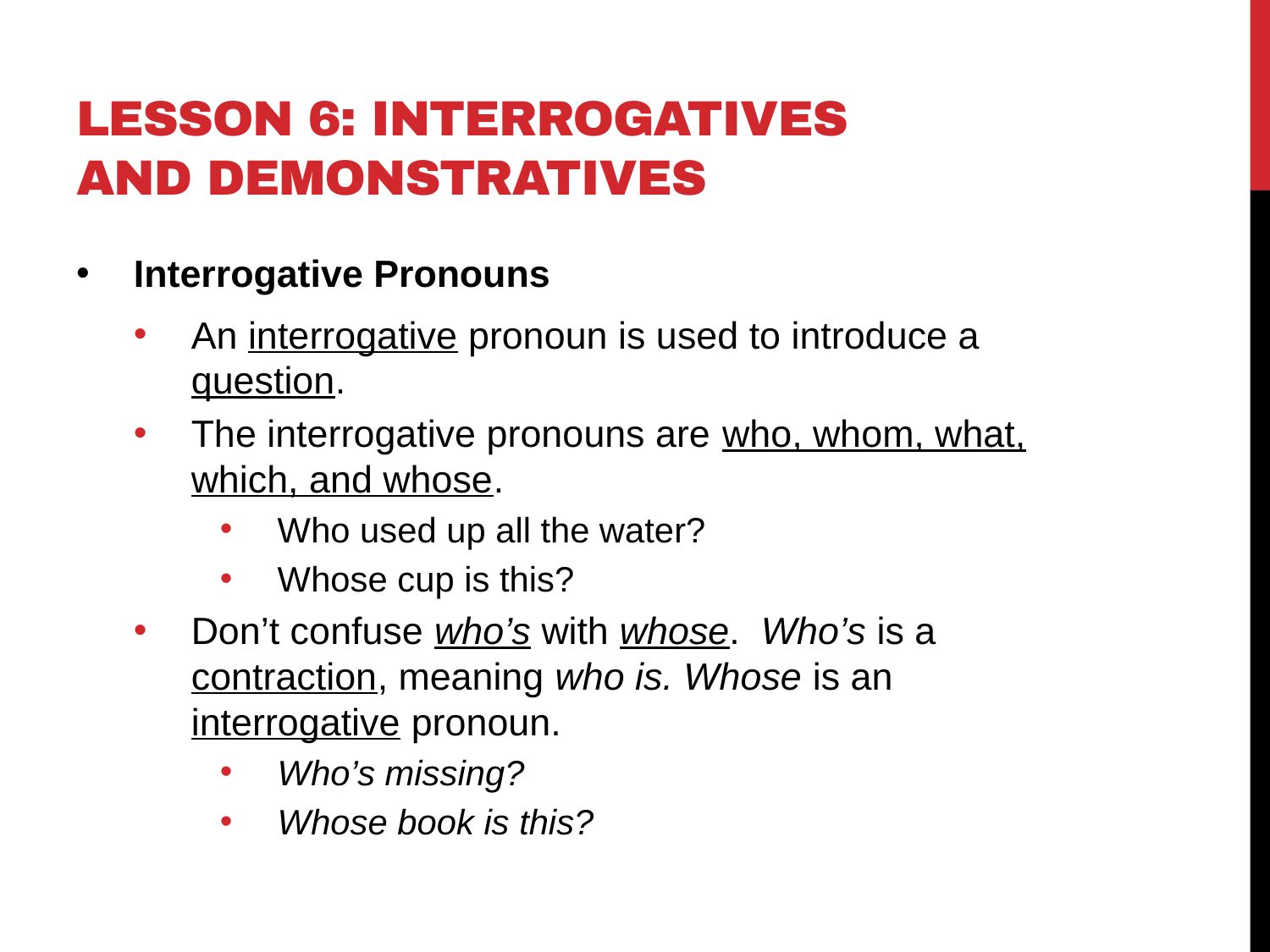

# Lesson 6: Interrogatives and Demonstratives
Interrogative Pronouns
An interrogative pronoun is used to introduce a question.
The interrogative pronouns are who, whom, what, which, and whose.
Who used up all the water?
Whose cup is this?
Don’t confuse who’s with whose.  Who’s is a contraction, meaning who is. Whose is an interrogative pronoun.
Who’s missing?
Whose book is this?